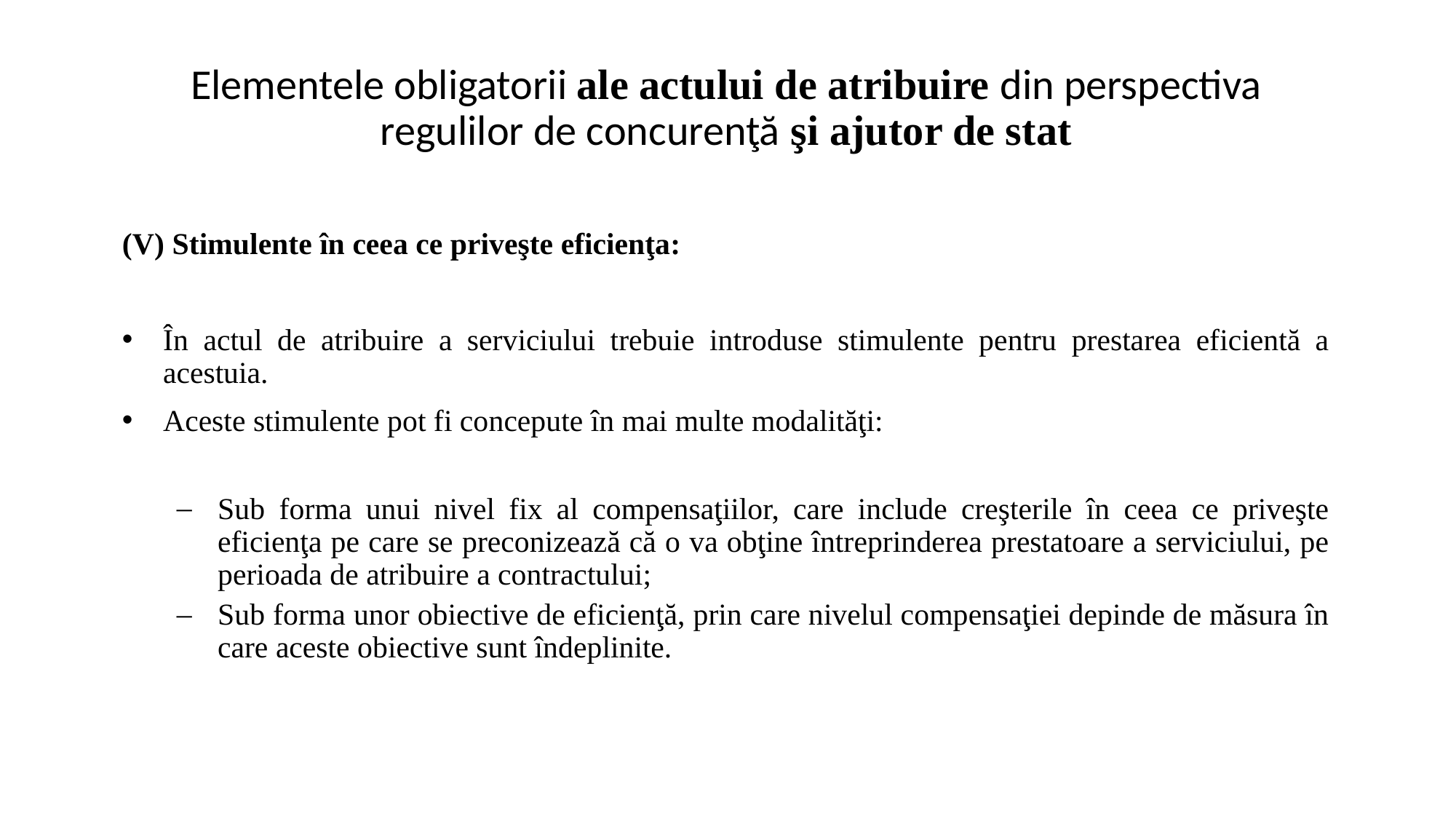

Elementele obligatorii ale actului de atribuire din perspectiva regulilor de concurenţă şi ajutor de stat
(V) Stimulente în ceea ce priveşte eficienţa:

În actul de atribuire a serviciului trebuie introduse stimulente pentru prestarea eficientă a acestuia.
Aceste stimulente pot fi concepute în mai multe modalităţi:

Sub forma unui nivel fix al compensaţiilor, care include creşterile în ceea ce priveşte eficienţa pe care se preconizează că o va obţine întreprinderea prestatoare a serviciului, pe perioada de atribuire a contractului;
Sub forma unor obiective de eficienţă, prin care nivelul compensaţiei depinde de măsura în care aceste obiective sunt îndeplinite.